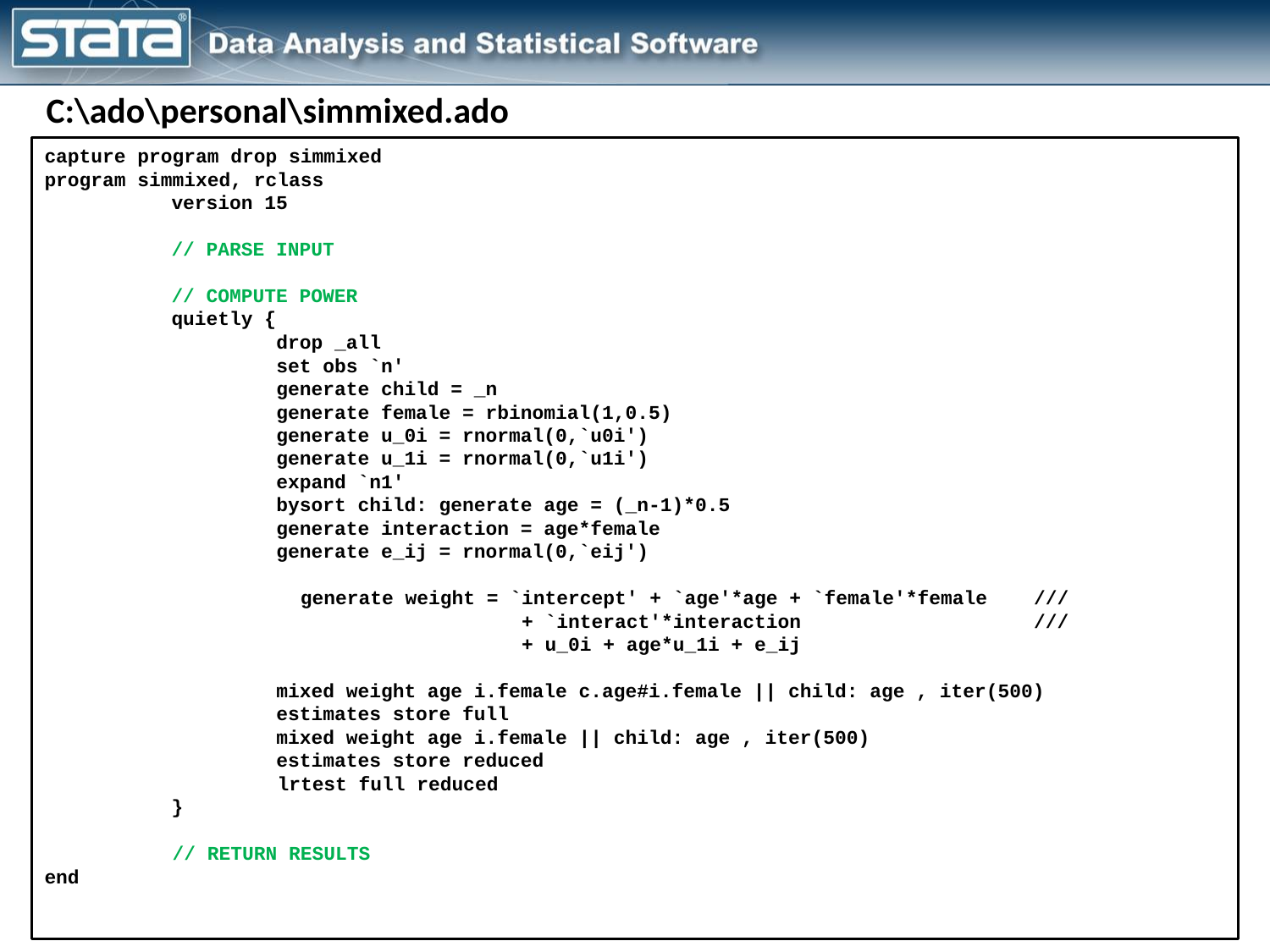

C:\ado\personal\simmixed.ado
capture program drop simmixed
program simmixed, rclass
	version 15

	// PARSE INPUT

	// COMPUTE POWER
	quietly {
	         drop _all
	         set obs `n'
	         generate child = _n
	         generate female = rbinomial(1,0.5)
	         generate u_0i = rnormal(0,`u0i')
	         generate u_1i = rnormal(0,`u1i')
	         expand `n1'
	         bysort child: generate age = (_n-1)*0.5
	         generate interaction = age*female
	         generate e_ij = rnormal(0,`eij')

                      generate weight = `intercept' + `age'*age + `female'*female    ///
                                         + `interact'*interaction                    ///
                                         + u_0i + age*u_1i + e_ij

	         mixed weight age i.female c.age#i.female || child: age , iter(500)
	         estimates store full
	         mixed weight age i.female || child: age , iter(500)
	         estimates store reduced
                    lrtest full reduced
	}

           // RETURN RESULTS
end